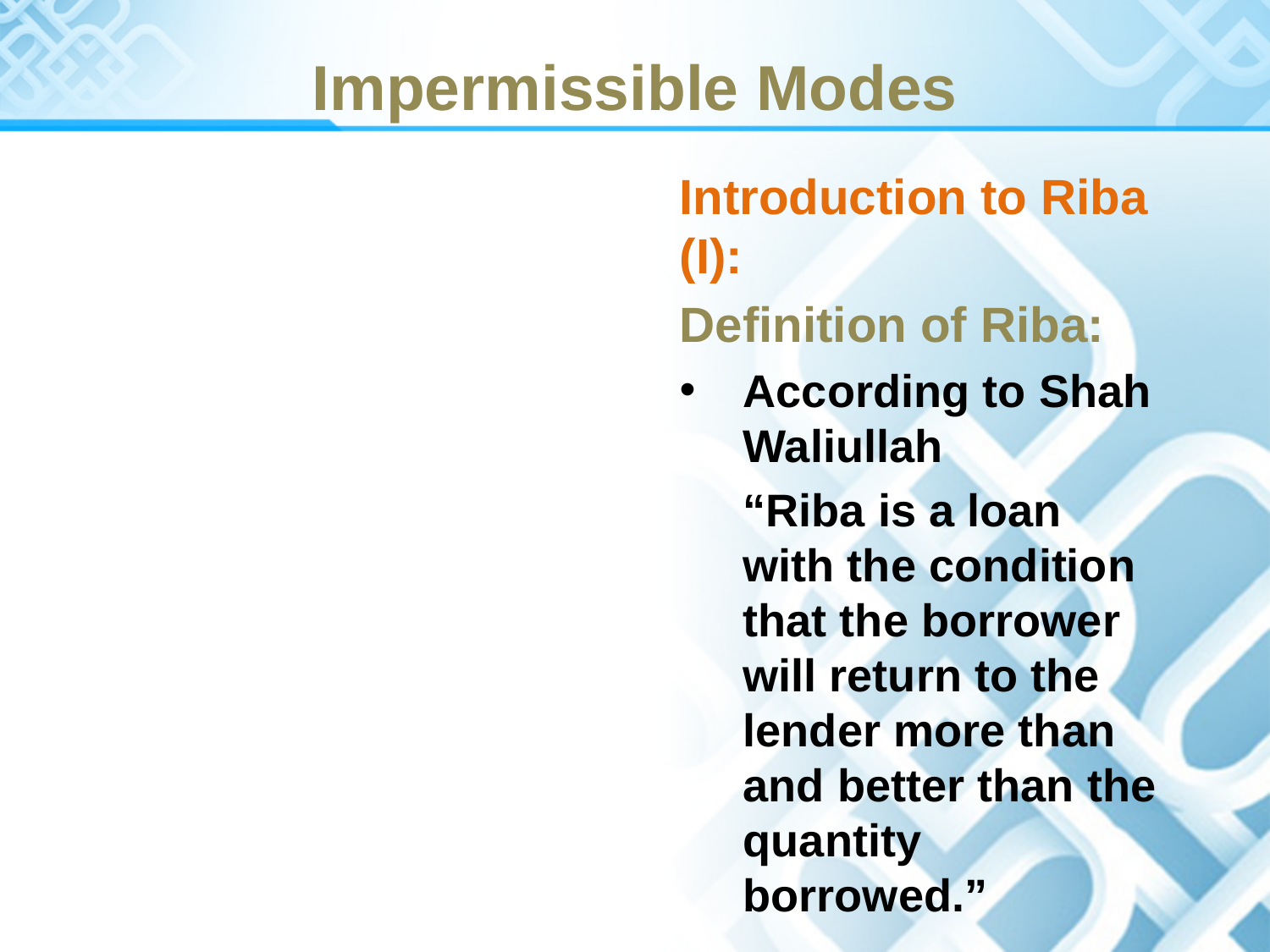

Impermissible Modes
Introduction to Riba (I):
Definition of Riba:
According to Shah Waliullah
	“Riba is a loan with the condition that the borrower will return to the lender more than and better than the quantity borrowed.”